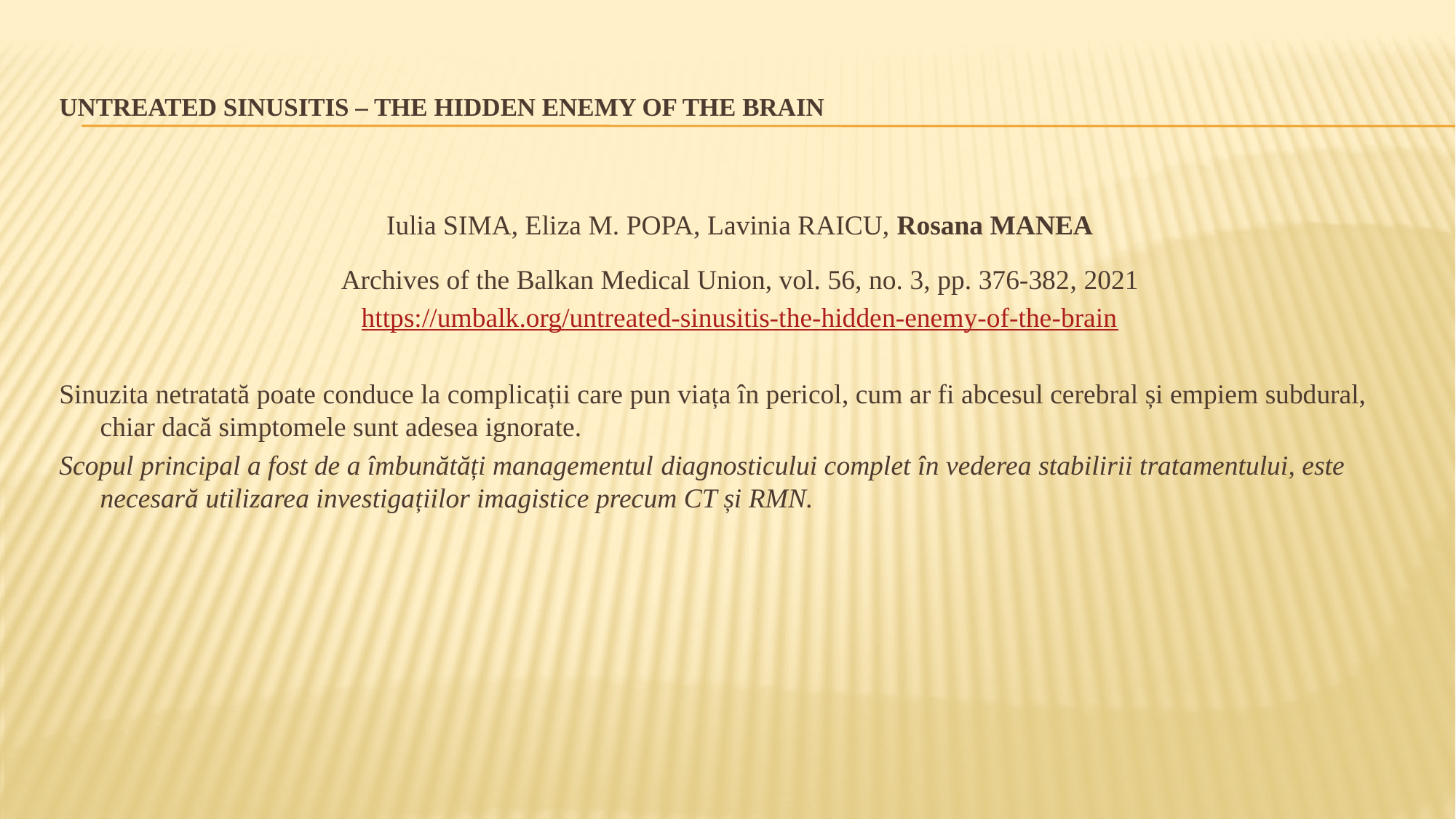

# UNTREATED SINUSITIS – THE HIDDEN ENEMY OF THE BRAIN
Iulia SIMA, Eliza M. POPA, Lavinia RAICU, Rosana MANEA
Archives of the Balkan Medical Union, vol. 56, no. 3, pp. 376-382, 2021
https://umbalk.org/untreated-sinusitis-the-hidden-enemy-of-the-brain

Sinuzita netratată poate conduce la complicații care pun viața în pericol, cum ar fi abcesul cerebral și empiem subdural, chiar dacă simptomele sunt adesea ignorate.
Scopul principal a fost de a îmbunătăți managementul diagnosticului complet în vederea stabilirii tratamentului, este necesară utilizarea investigațiilor imagistice precum CT și RMN.